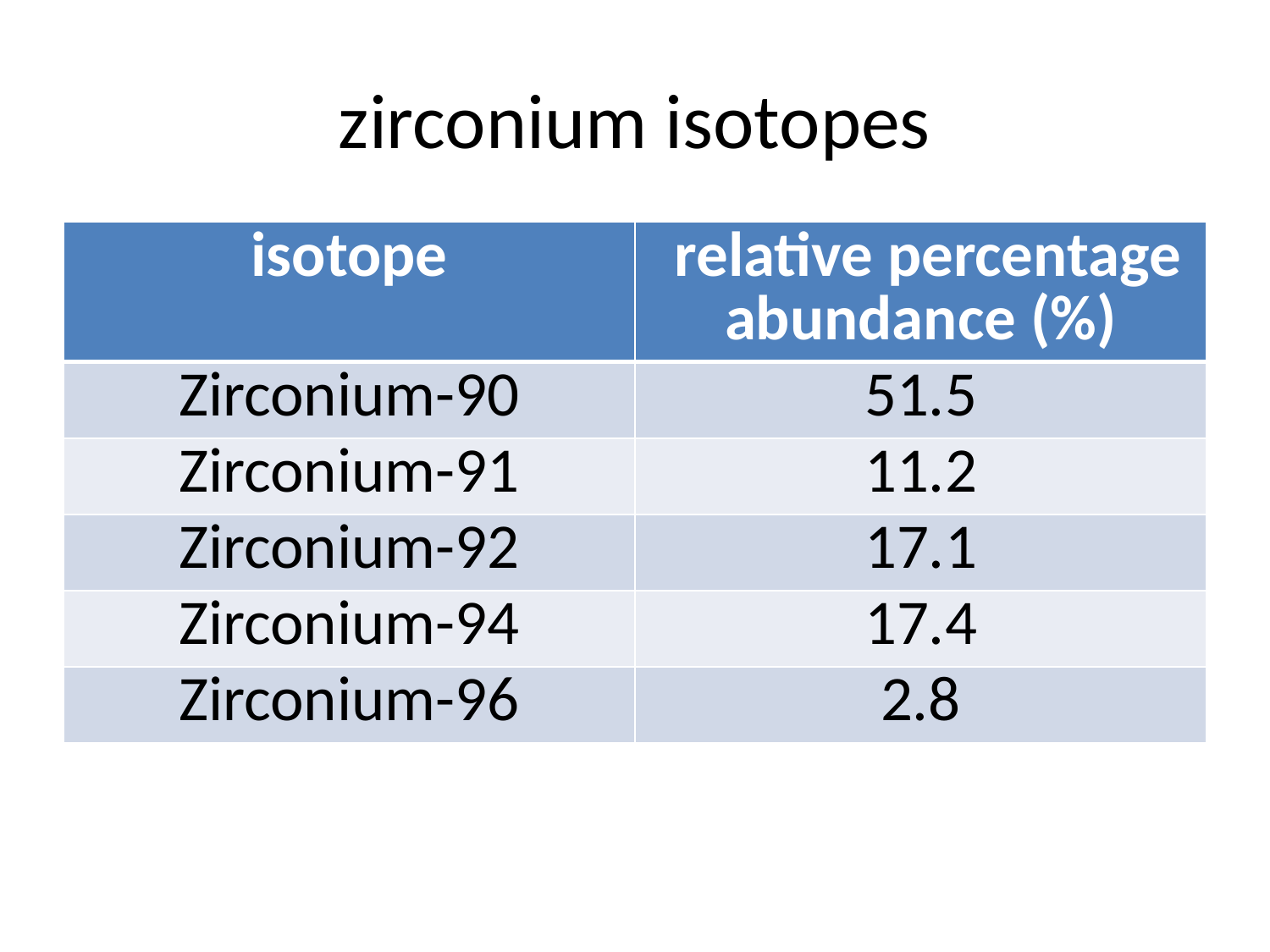

# zirconium isotopes
| isotope | relative percentage abundance (%) |
| --- | --- |
| Zirconium-90 | 51.5 |
| Zirconium-91 | 11.2 |
| Zirconium-92 | 17.1 |
| Zirconium-94 | 17.4 |
| Zirconium-96 | 2.8 |